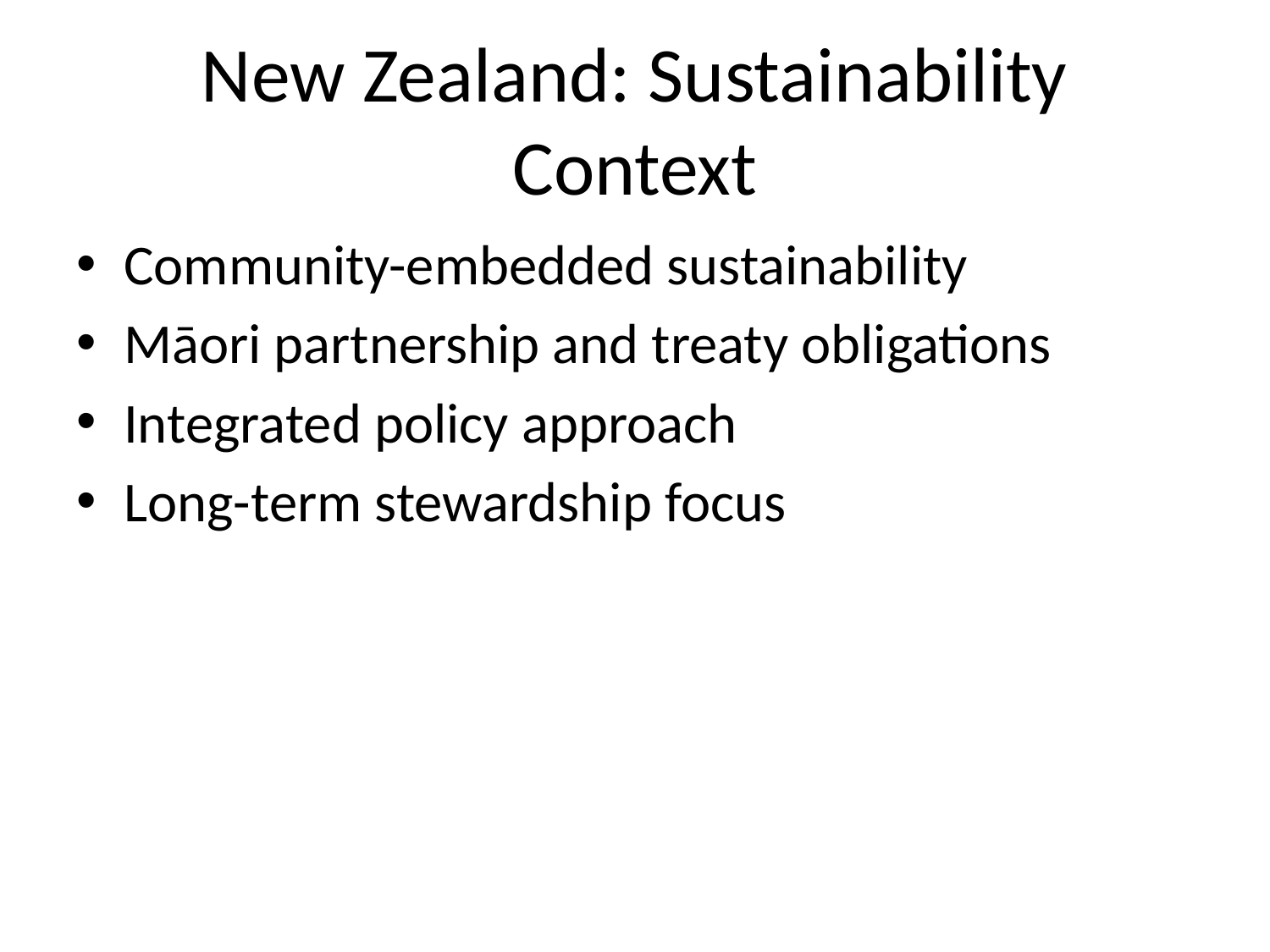

# New Zealand: Sustainability Context
Community-embedded sustainability
Māori partnership and treaty obligations
Integrated policy approach
Long-term stewardship focus